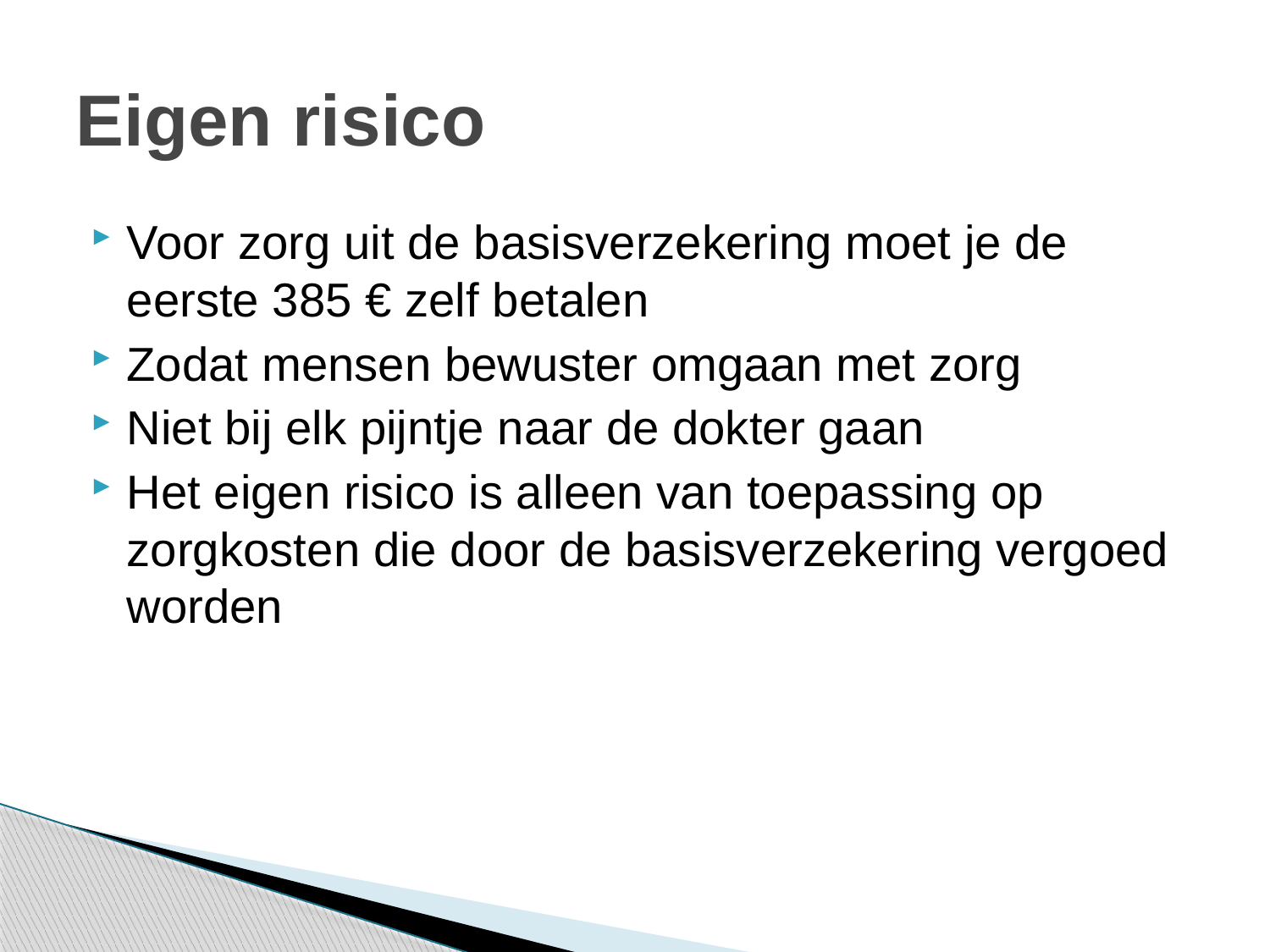

# Eigen risico
Voor zorg uit de basisverzekering moet je de eerste 385 € zelf betalen
Zodat mensen bewuster omgaan met zorg
Niet bij elk pijntje naar de dokter gaan
Het eigen risico is alleen van toepassing op zorgkosten die door de basisverzekering vergoed worden